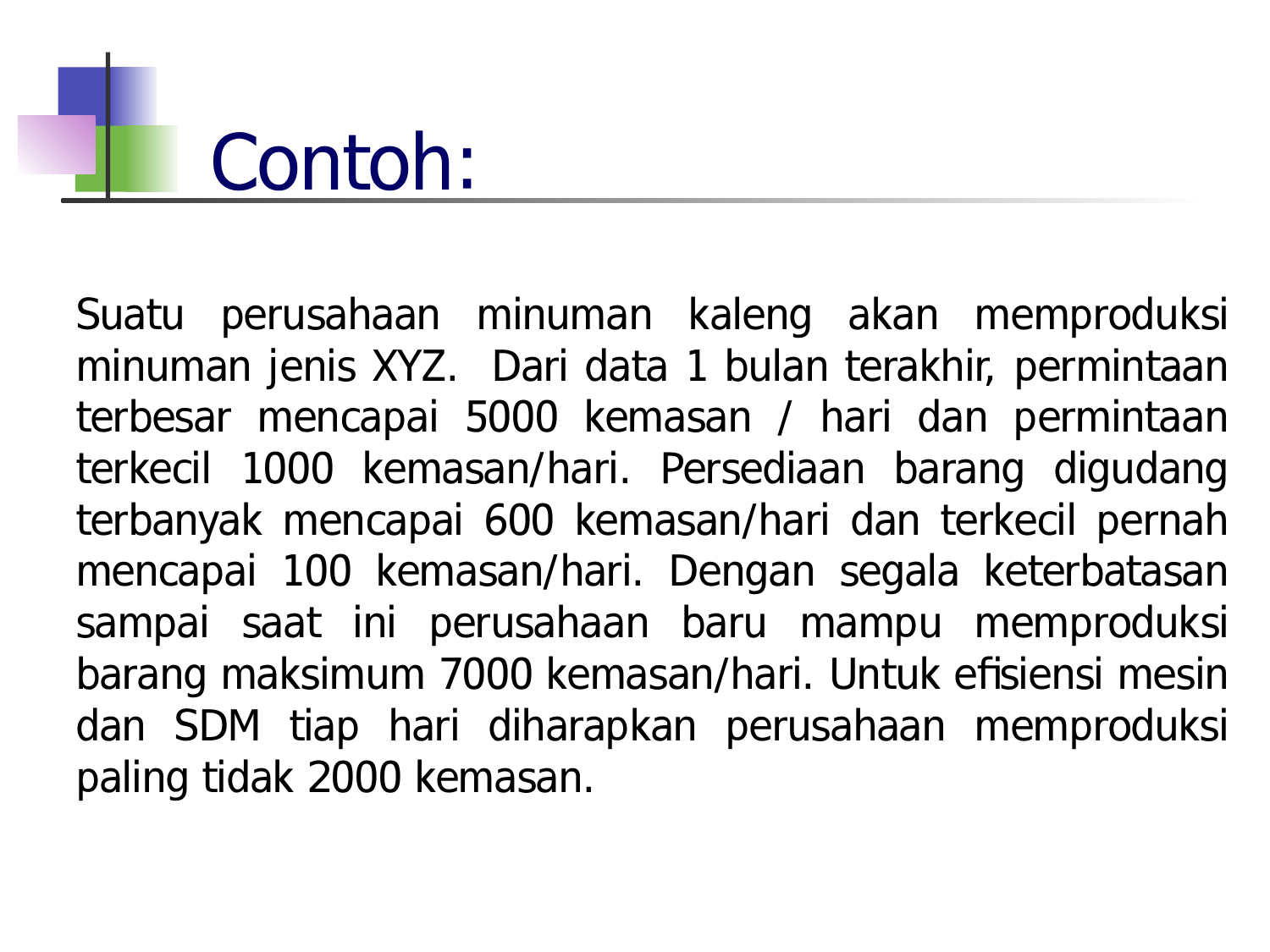

# Contoh:
Suatu perusahaan minuman kaleng akan memproduksi minuman jenis XYZ.  Dari data 1 bulan terakhir, permintaan terbesar mencapai 5000 kemasan / hari dan permintaan terkecil 1000 kemasan/hari. Persediaan barang digudang terbanyak mencapai 600 kemasan/hari dan terkecil pernah mencapai 100 kemasan/hari. Dengan segala keterbatasan sampai saat ini perusahaan baru mampu memproduksi barang maksimum 7000 kemasan/hari. Untuk efisiensi mesin dan SDM tiap hari diharapkan perusahaan memproduksi paling tidak 2000 kemasan.